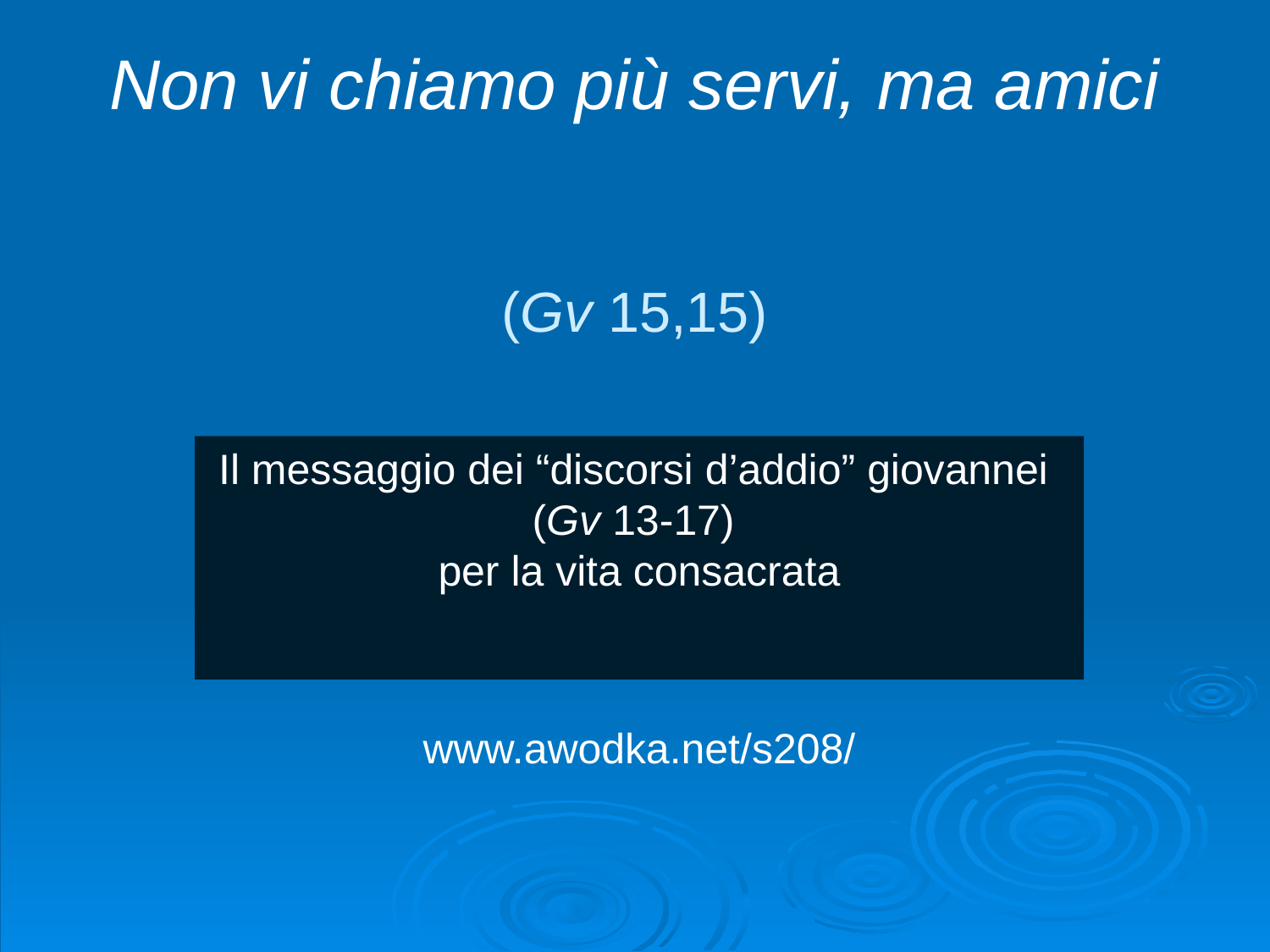

# Non vi chiamo più servi, ma amici (Gv 15,15)
Il messaggio dei “discorsi d’addio” giovannei
(Gv 13-17)
per la vita consacrata

www.awodka.net/s208/